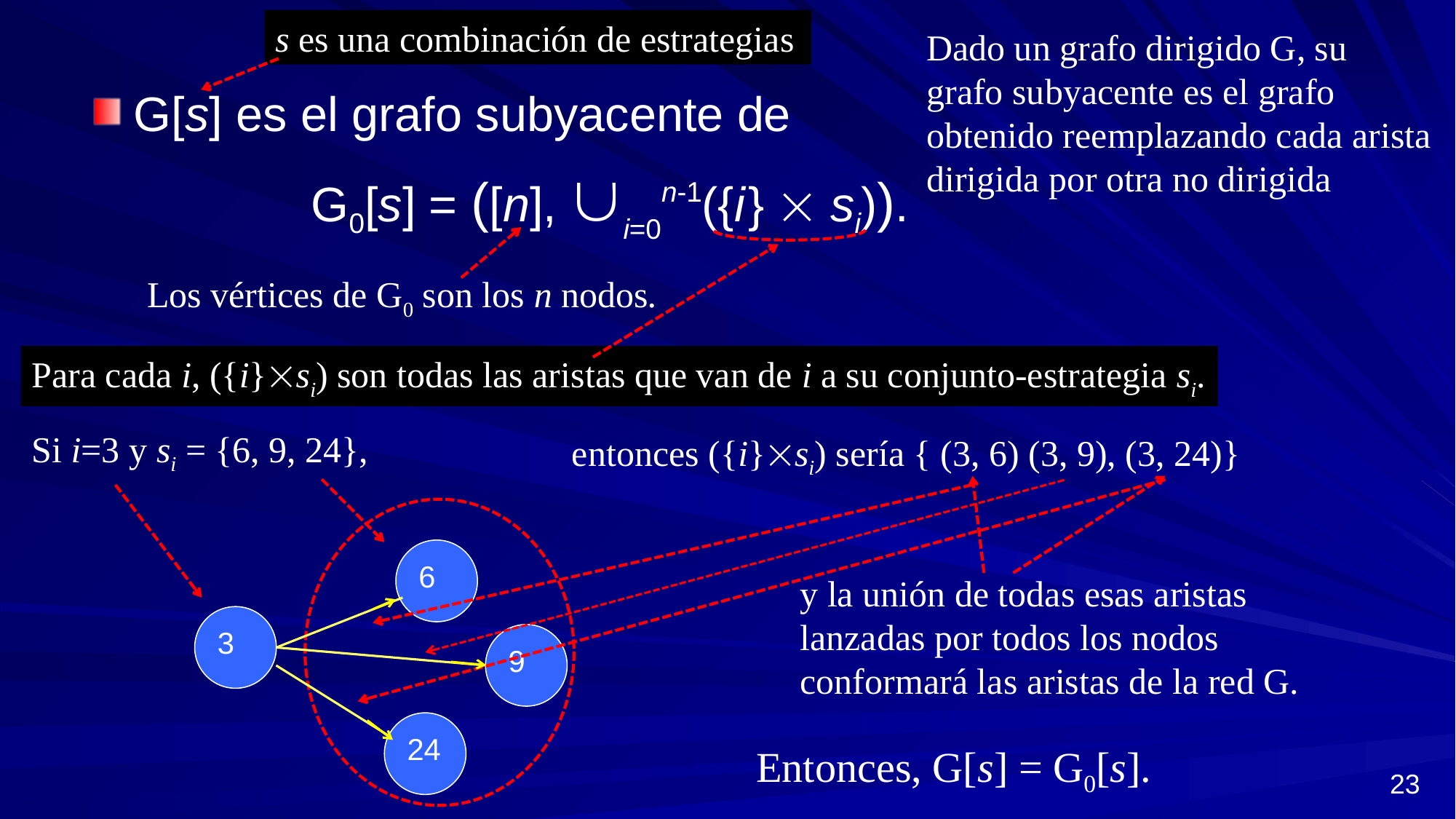

s es una combinación de estrategias
Dado un grafo dirigido G, su grafo subyacente es el grafo obtenido reemplazando cada arista dirigida por otra no dirigida
G[s] es el grafo subyacente de
		G0[s] = ([n], ∪i=0n-1({i } × si)).

Los vértices de G0 son los n nodos.
Para cada i, ({i}×si) son todas las aristas que van de i a su conjunto-estrategia si.
Si i=3 y si = {6, 9, 24},
entonces ({i}×si) sería { (3, 6) (3, 9), (3, 24)}

6
y la unión de todas esas aristas lanzadas por todos los nodos conformará las aristas de la red G.
3
9
24
Entonces, G[s] = G0[s].
23